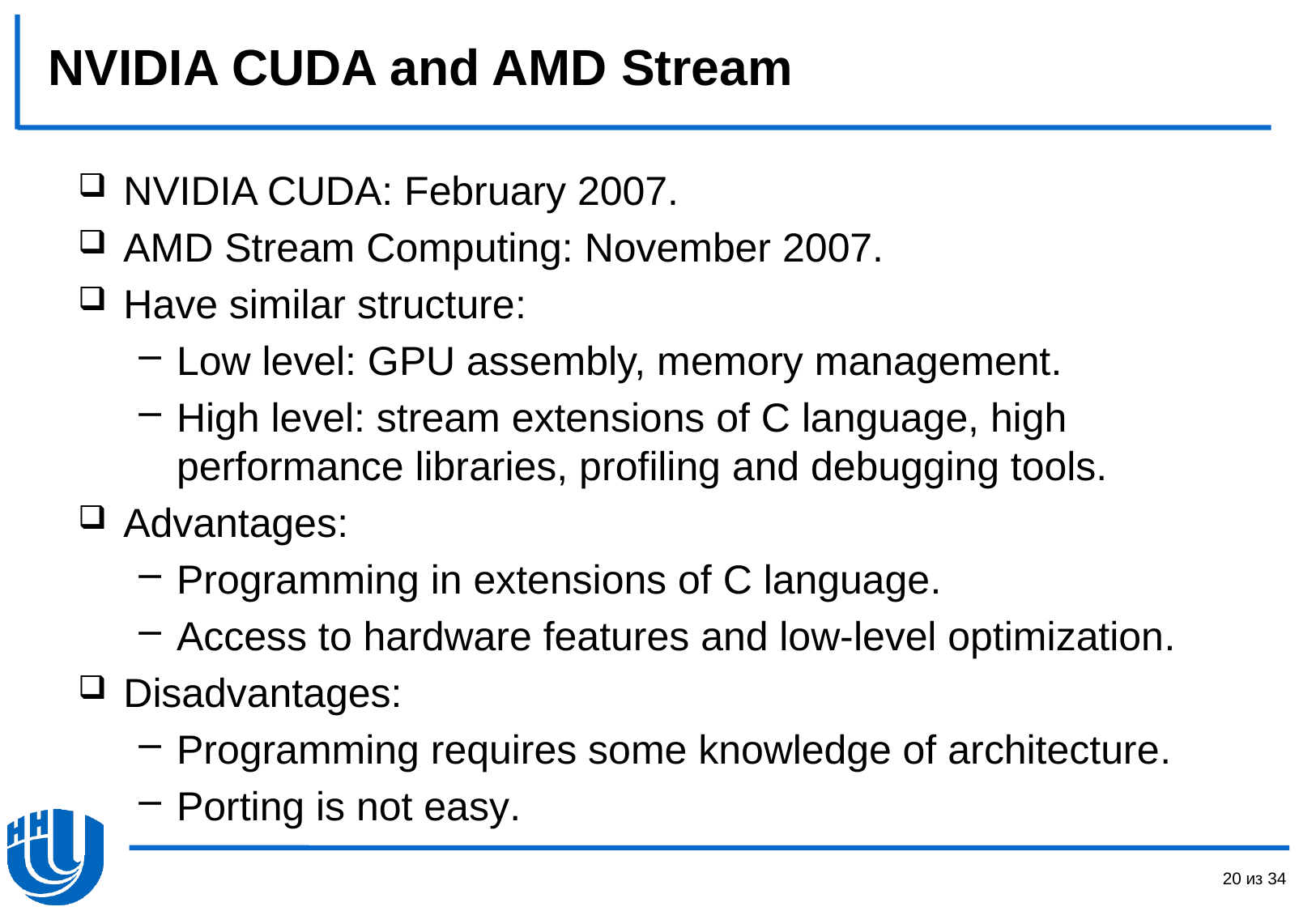

# NVIDIA CUDA and AMD Stream
NVIDIA CUDA: February 2007.
AMD Stream Computing: November 2007.
Have similar structure:
Low level: GPU assembly, memory management.
High level: stream extensions of C language, high performance libraries, profiling and debugging tools.
Advantages:
Programming in extensions of C language.
Access to hardware features and low-level optimization.
Disadvantages:
Programming requires some knowledge of architecture.
Porting is not easy.

20